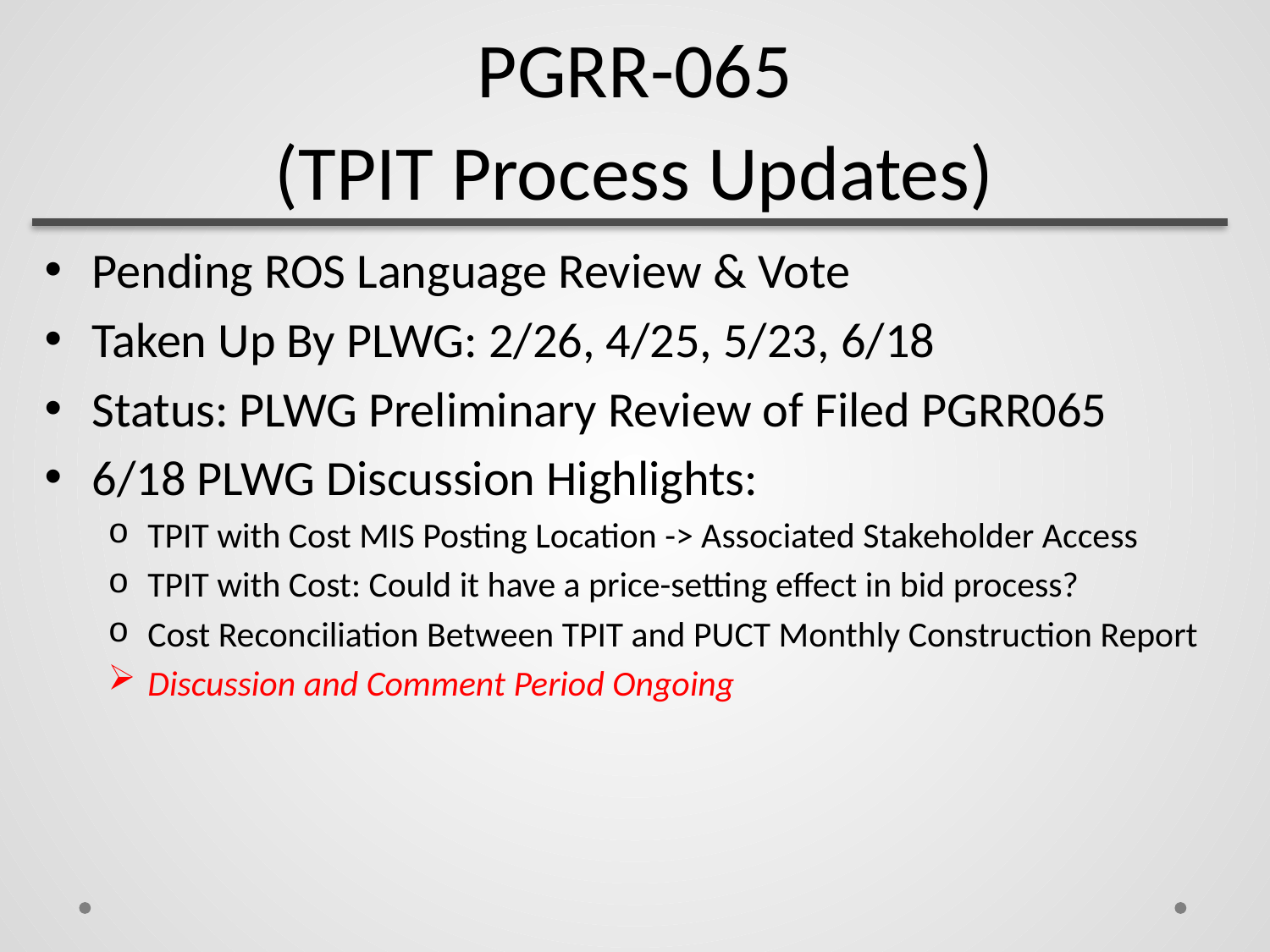

# PGRR-065 (TPIT Process Updates)
Pending ROS Language Review & Vote
Taken Up By PLWG: 2/26, 4/25, 5/23, 6/18
Status: PLWG Preliminary Review of Filed PGRR065
6/18 PLWG Discussion Highlights:
TPIT with Cost MIS Posting Location -> Associated Stakeholder Access
TPIT with Cost: Could it have a price-setting effect in bid process?
Cost Reconciliation Between TPIT and PUCT Monthly Construction Report
Discussion and Comment Period Ongoing